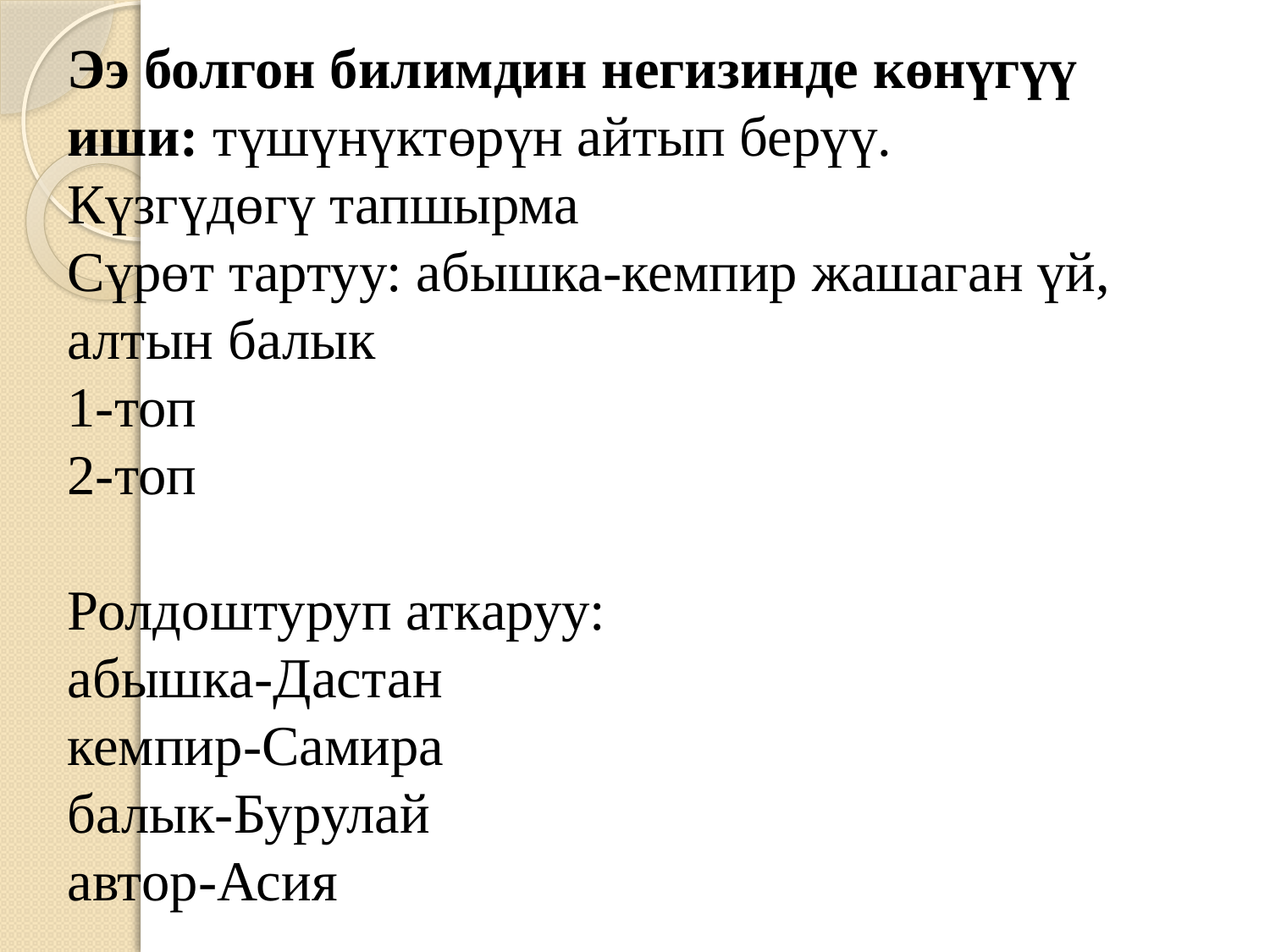

# Ээ болгон билимдин негизинде көнүгүү иши: түшүнүктөрүн айтып берүү. Күзгүдөгү тапшырма Сүрөт тартуу: абышка-кемпир жашаган үй, алтын балык 1-топ 2-топ Ролдоштуруп аткаруу: абышка-Дастан кемпир-Самира балык-Бурулай автор-Асия